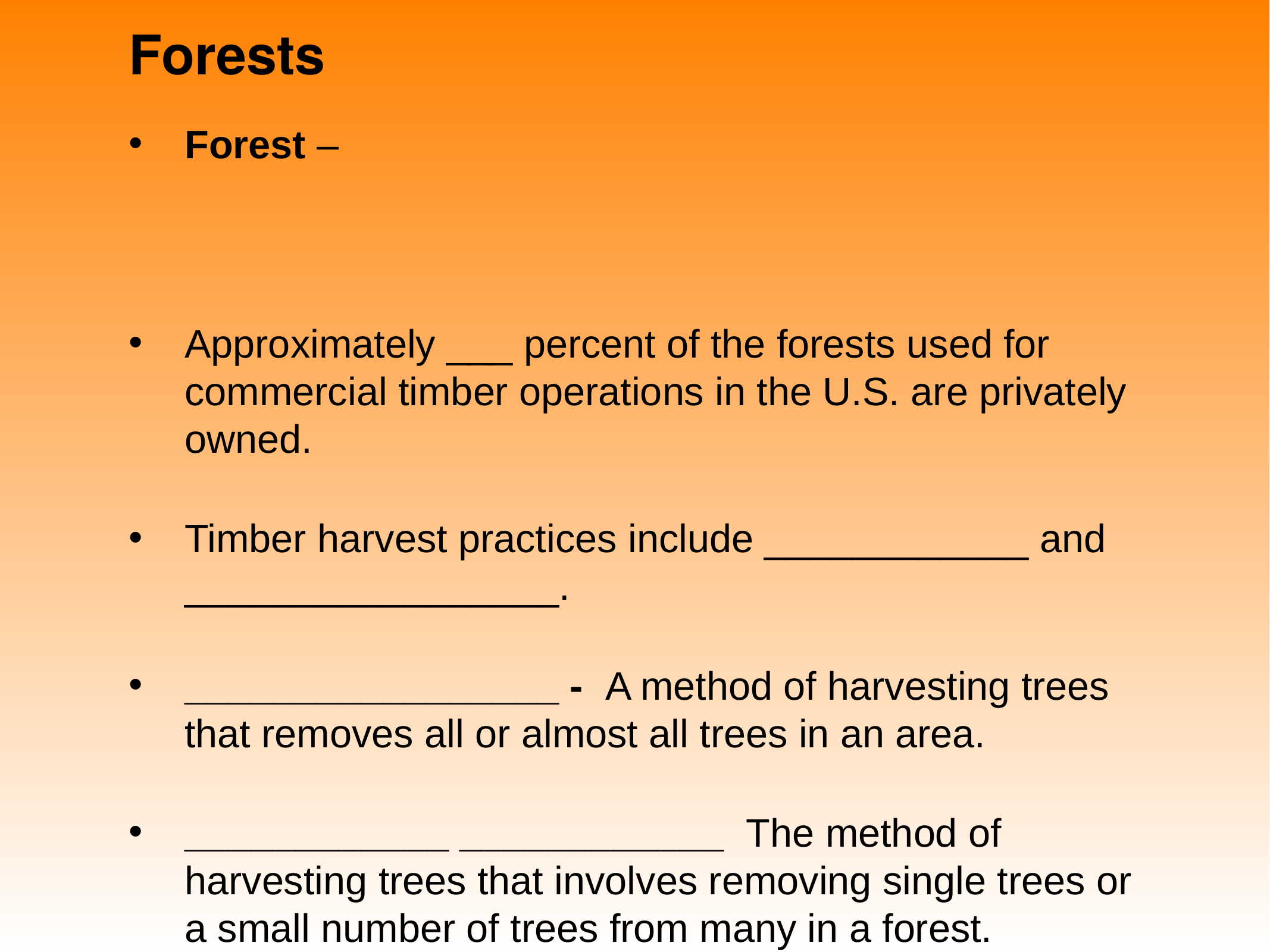

# Forests
Forest –

Approximately ___ percent of the forests used for commercial timber operations in the U.S. are privately owned.
Timber harvest practices include ____________ and _________________.
_________________ -  A method of harvesting trees that removes all or almost all trees in an area.
____________ ____________  The method of harvesting trees that involves removing single trees or a small number of trees from many in a forest.